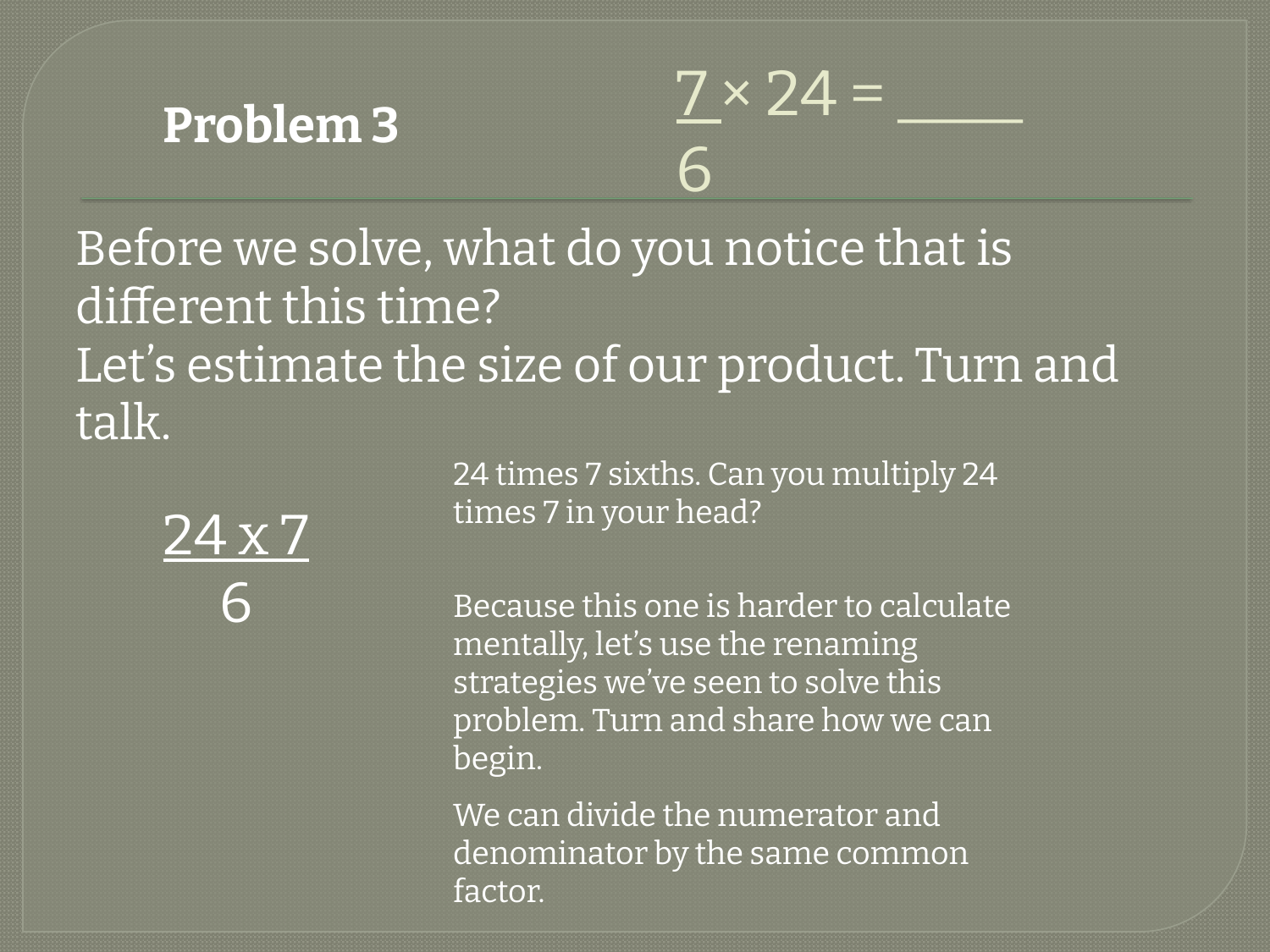

# 7 × 24 = ____ 6
Problem 3
Before we solve, what do you notice that is different this time?
Let’s estimate the size of our product. Turn and talk.
24 times 7 sixths. Can you multiply 24 times 7 in your head?
24 x 7
     6
Because this one is harder to calculate mentally, let’s use the renaming strategies we’ve seen to solve this problem. Turn and share how we can begin.
We can divide the numerator and denominator by the same common factor.